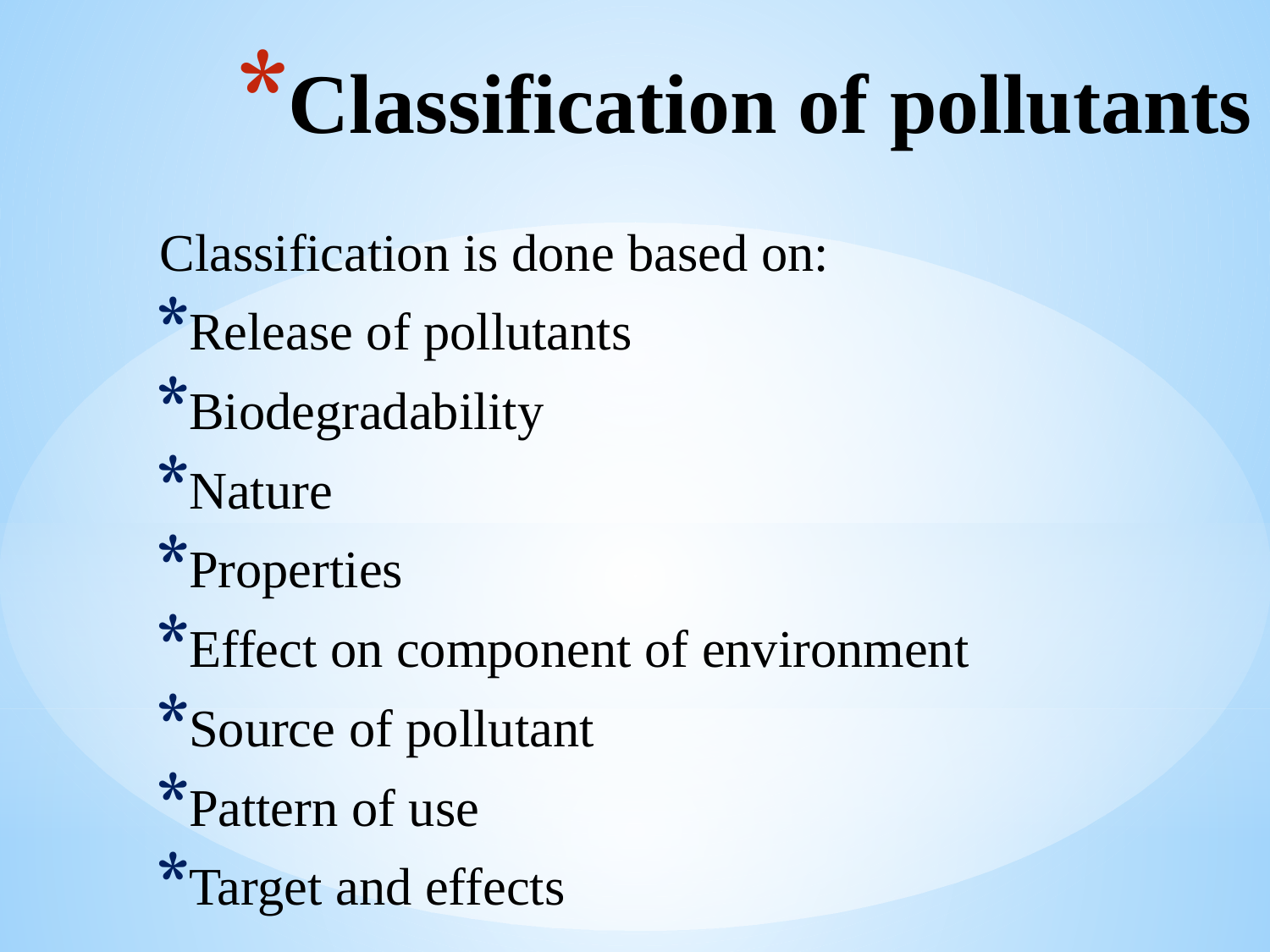

# Classification of pollutants
Classification is done based on:
Release of pollutants
Biodegradability
Nature
Properties
Effect on component of environment
Source of pollutant
Pattern of use
Target and effects